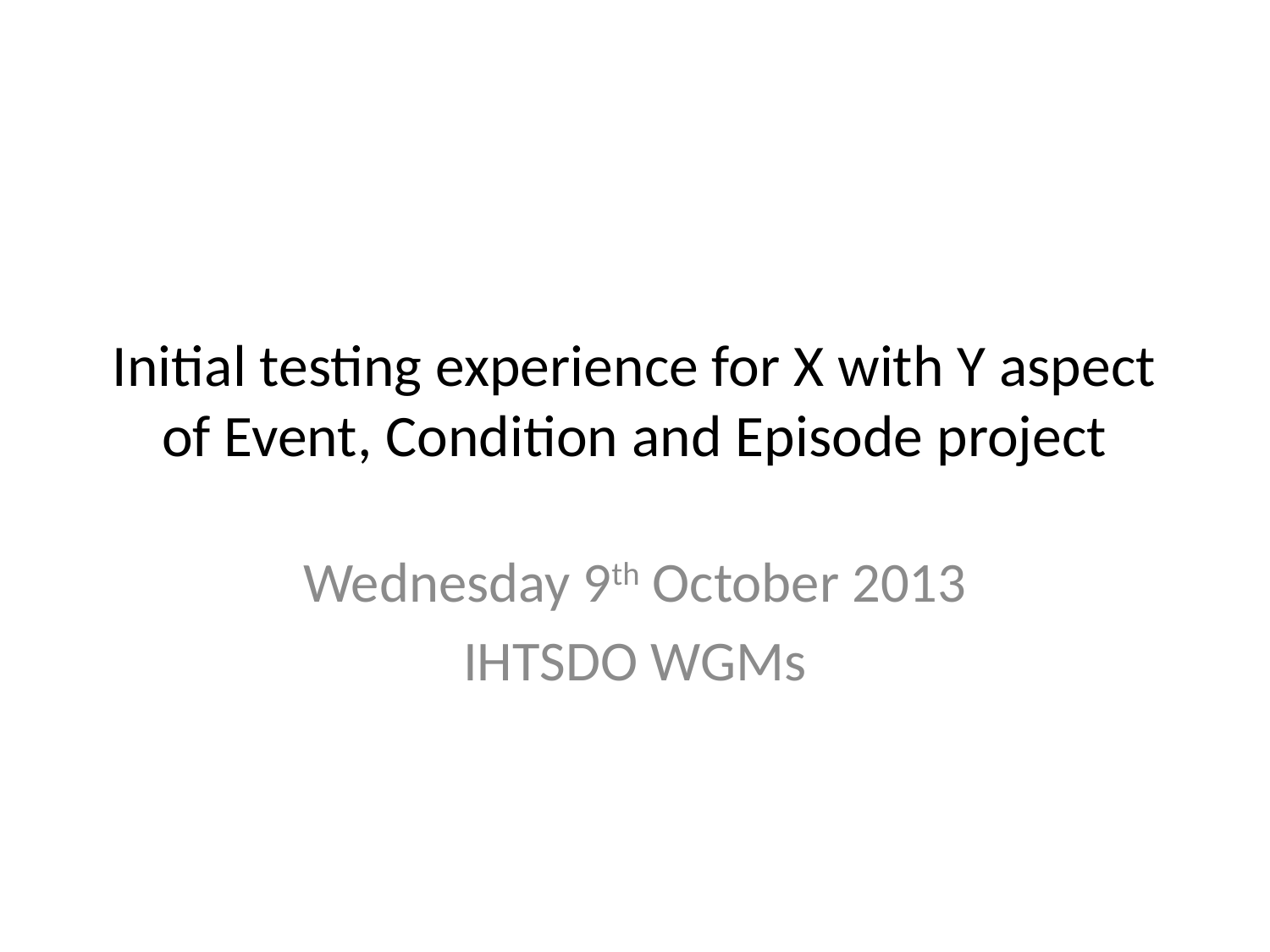

# Initial testing experience for X with Y aspect of Event, Condition and Episode project
Wednesday 9th October 2013
IHTSDO WGMs